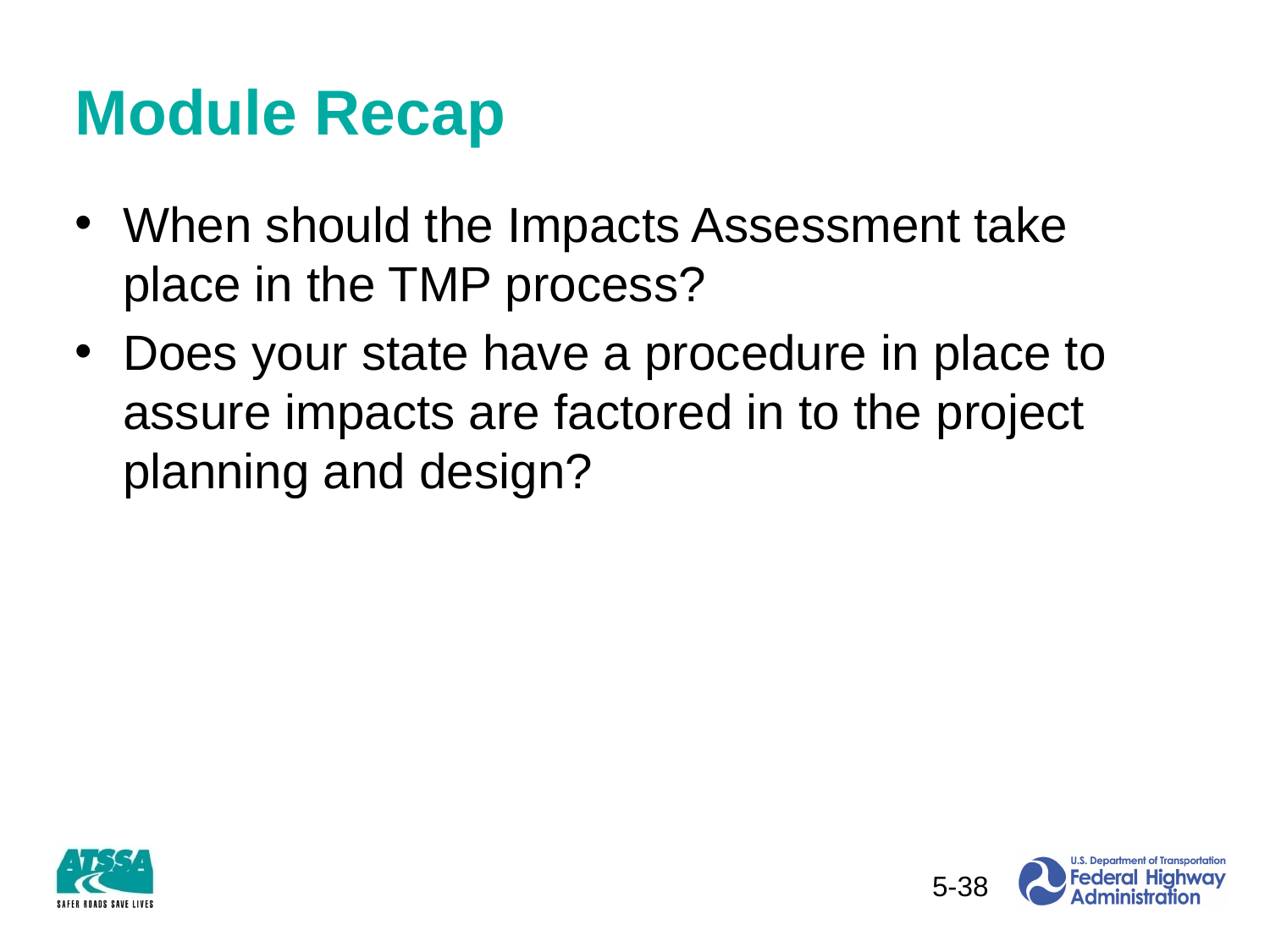

# Module Recap
When should the Impacts Assessment take place in the TMP process?
Does your state have a procedure in place to assure impacts are factored in to the project planning and design?